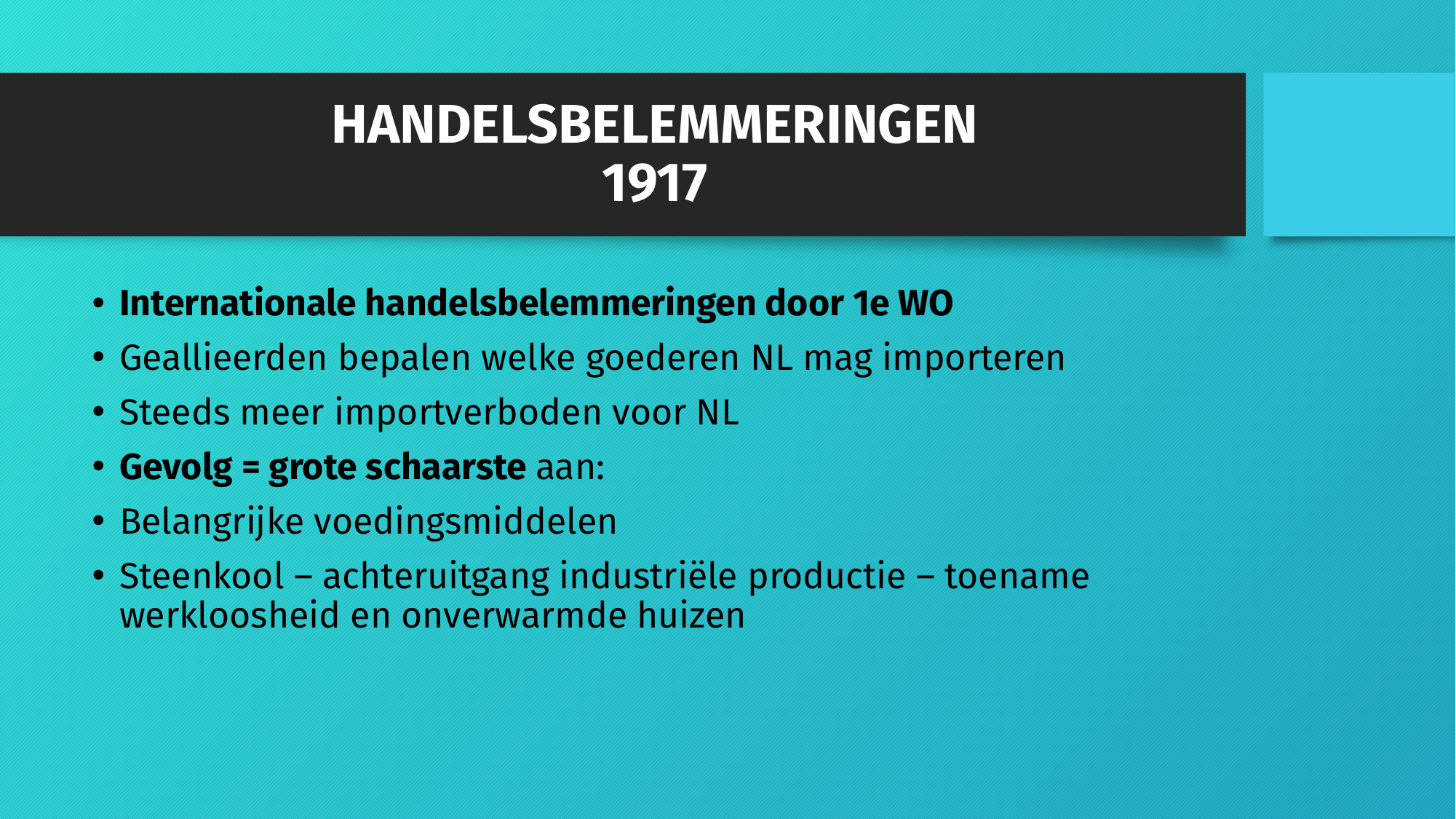

# HANDELSBELEMMERINGEN 1917
Internationale handelsbelemmeringen door 1e WO
Geallieerden bepalen welke goederen NL mag importeren
Steeds meer importverboden voor NL
Gevolg = grote schaarste aan:
Belangrijke voedingsmiddelen
Steenkool – achteruitgang industriële productie – toename werkloosheid en onverwarmde huizen